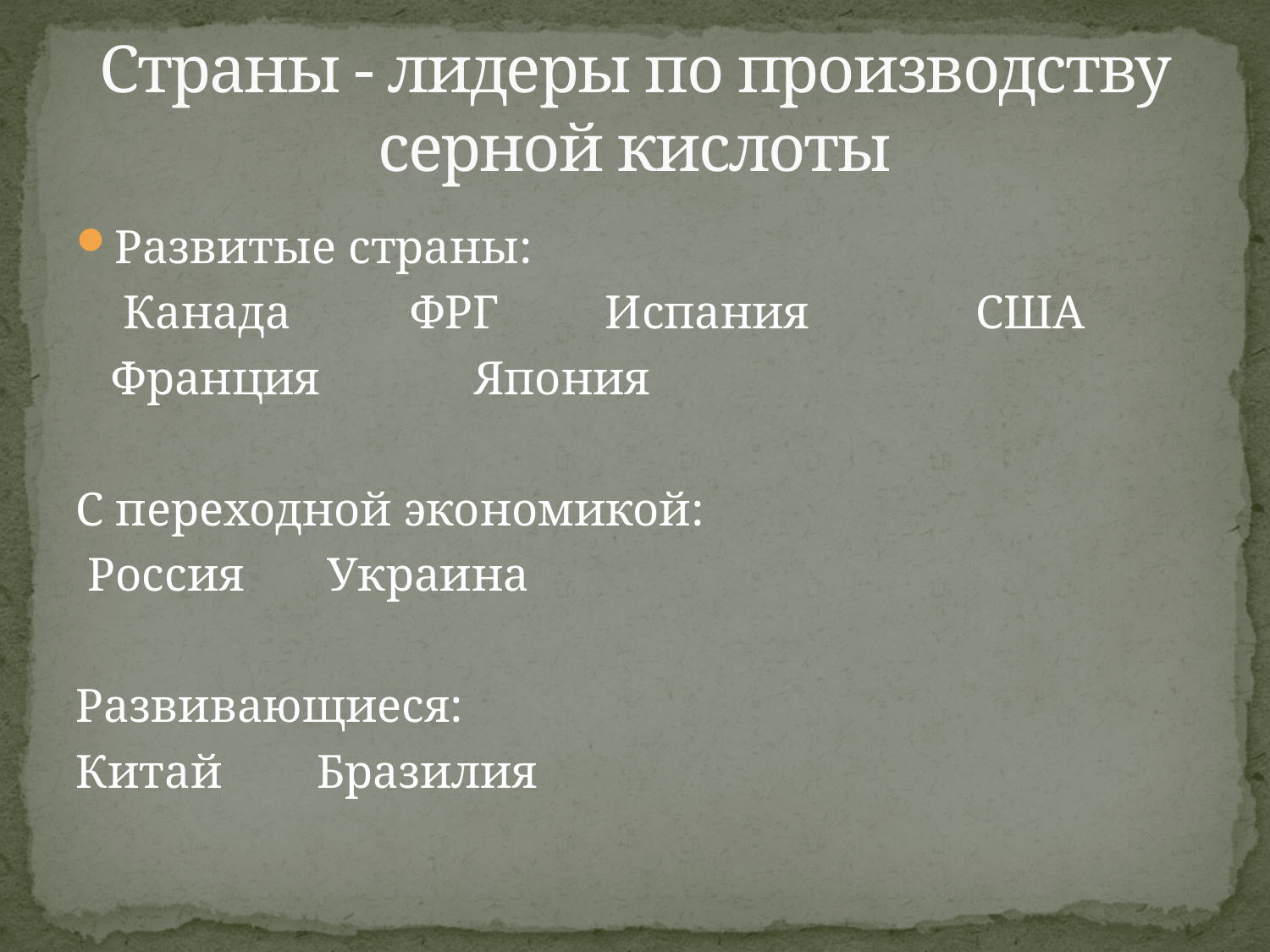

# Страны - лидеры по производству серной кислоты
Развитые страны:
    Канада          ФРГ         Испания              США
   Франция             Япония

С переходной экономикой:
 Россия       Украина

Развивающиеся:
Китай        Бразилия